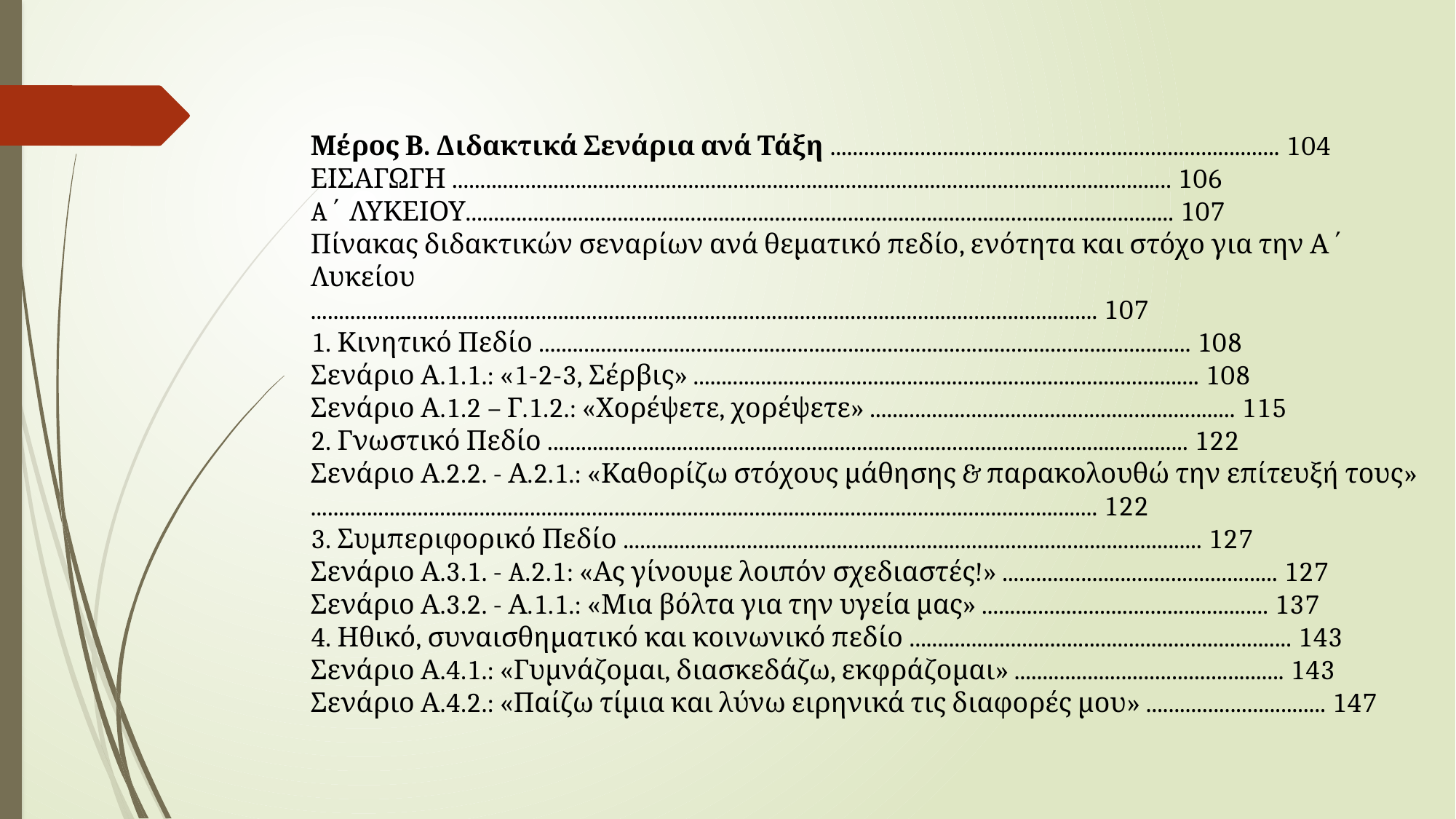

Μέρος Β. Διδακτικά Σενάρια ανά Τάξη ................................................................................ 104
ΕΙΣΑΓΩΓΗ ................................................................................................................................ 106
A΄ ΛΥΚΕΙΟΥ.............................................................................................................................. 107
Πίνακας διδακτικών σεναρίων ανά θεματικό πεδίο, ενότητα και στόχο για την Α΄ Λυκείου
............................................................................................................................................ 107
1. Κινητικό Πεδίο .................................................................................................................... 108
Σενάριο Α.1.1.: «1-2-3, Σέρβις» .......................................................................................... 108
Σενάριο Α.1.2 – Γ.1.2.: «Χορέψετε, χορέψετε» ................................................................. 115
2. Γνωστικό Πεδίο .................................................................................................................. 122
Σενάριο Α.2.2. - Α.2.1.: «Καθορίζω στόχους μάθησης & παρακολουθώ την επίτευξή τους»
............................................................................................................................................ 122
3. Συμπεριφορικό Πεδίο ....................................................................................................... 127
Σενάριο Α.3.1. - A.2.1: «Ας γίνουμε λοιπόν σχεδιαστές!» ................................................. 127
Σενάριο Α.3.2. - Α.1.1.: «Μια βόλτα για την υγεία μας» ................................................... 137
4. Ηθικό, συναισθηματικό και κοινωνικό πεδίο .................................................................... 143
Σενάριο Α.4.1.: «Γυμνάζομαι, διασκεδάζω, εκφράζομαι» ................................................ 143
Σενάριο Α.4.2.: «Παίζω τίμια και λύνω ειρηνικά τις διαφορές μου» ................................ 147